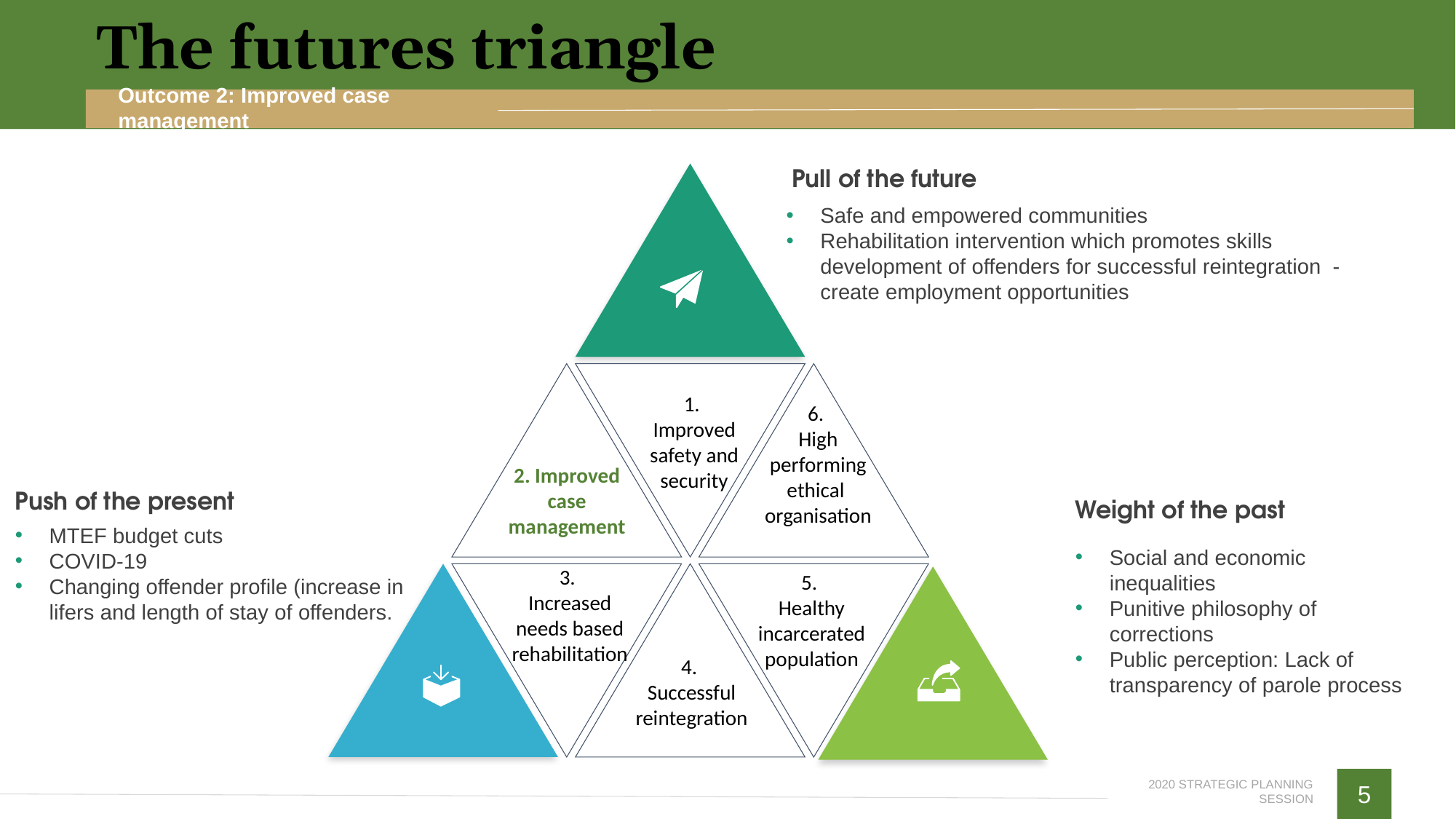

The futures triangle

Outcome 2: Improved case management
Pull of the future

1.
Improved safety and security
6.
High performing ethical  organisation
2. Improved case management
3.
Increased needs based rehabilitation
5.
Healthy incarcerated population

4.
Successful reintegration

Safe and empowered communities
Rehabilitation intervention which promotes skills development of offenders for successful reintegration  - create employment opportunities

Push of the present
Weight of the past
MTEF budget cuts
COVID-19
Changing offender profile (increase in lifers and length of stay of offenders.

Social and economic inequalities
Punitive philosophy of corrections
Public perception: Lack of transparency of parole process